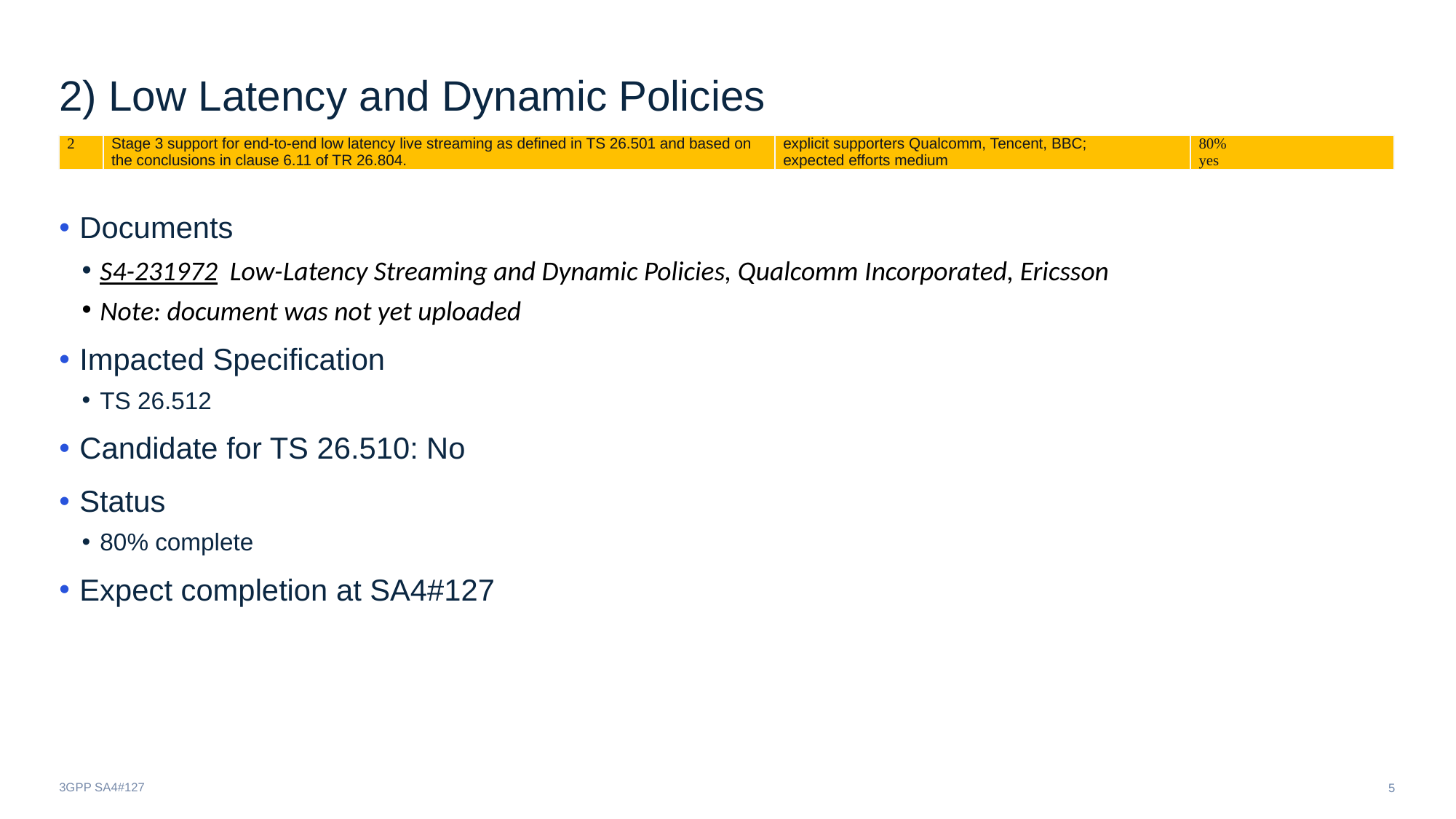

# 2) Low Latency and Dynamic Policies
| 2 | Stage 3 support for end-to-end low latency live streaming as defined in TS 26.501 and based on the conclusions in clause 6.11 of TR 26.804. | explicit supporters Qualcomm, Tencent, BBC; expected efforts medium | 80% yes |
| --- | --- | --- | --- |
Documents
S4-231972  Low-Latency Streaming and Dynamic Policies, Qualcomm Incorporated, Ericsson
Note: document was not yet uploaded
Impacted Specification
TS 26.512
Candidate for TS 26.510: No
Status
80% complete
Expect completion at SA4#127

3GPP SA4#127